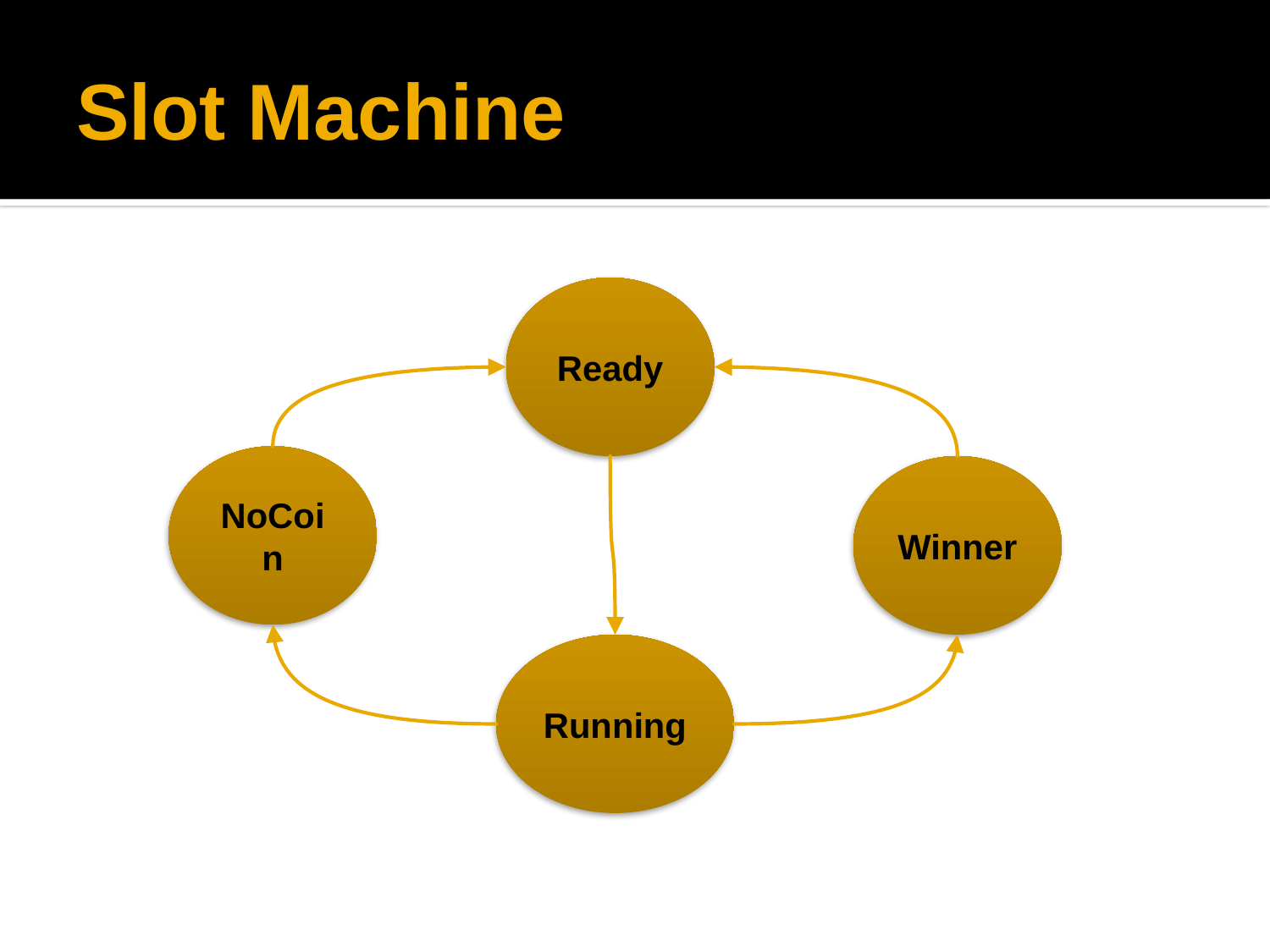

# Slot Machine
Ready
NoCoin
Winner
Running